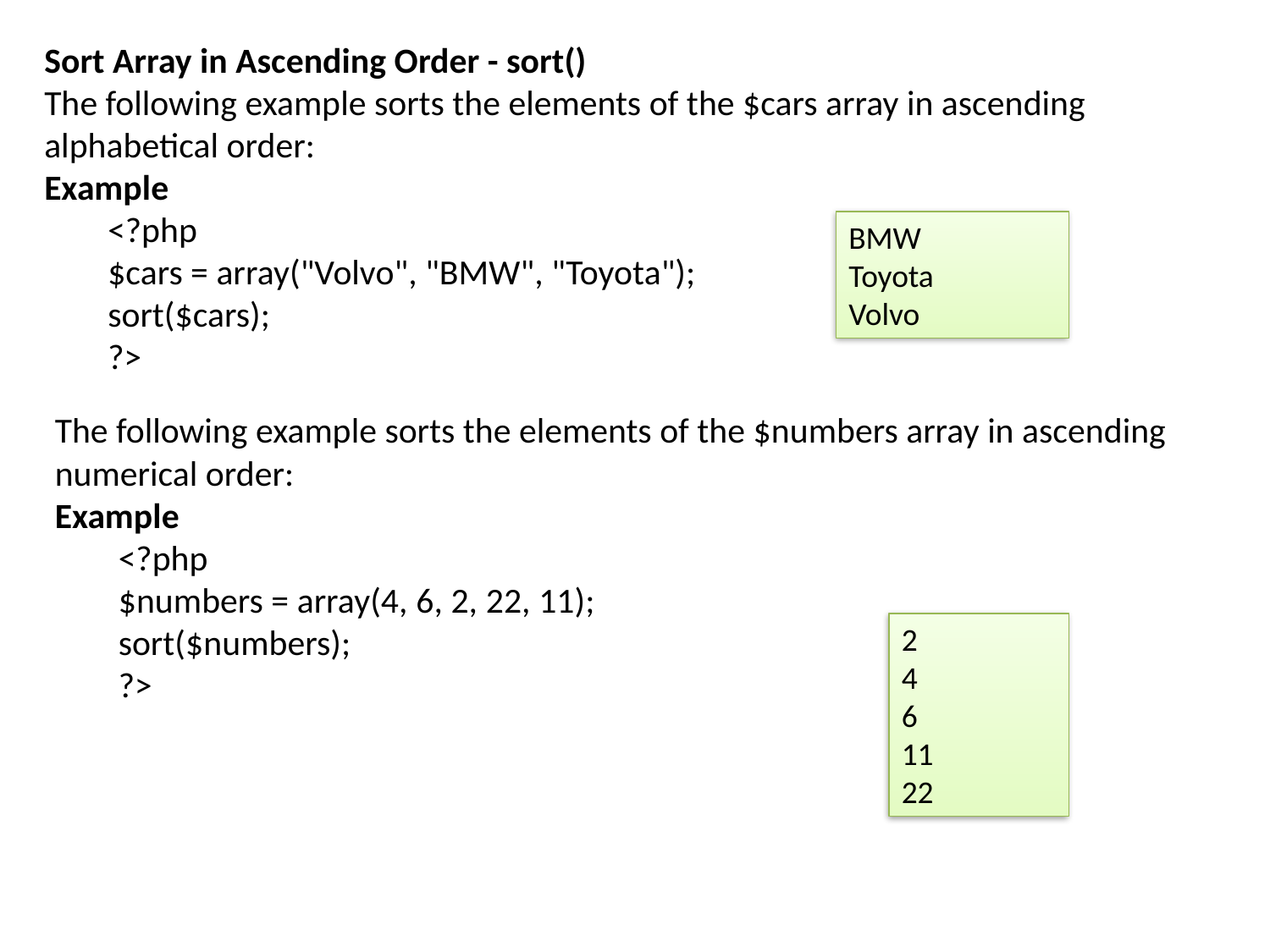

Sort Array in Ascending Order - sort()
The following example sorts the elements of the $cars array in ascending alphabetical order:
Example
<?php
$cars = array("Volvo", "BMW", "Toyota");
sort($cars);
?>
BMW
Toyota
Volvo
The following example sorts the elements of the $numbers array in ascending numerical order:
Example
<?php
$numbers = array(4, 6, 2, 22, 11);
sort($numbers);
?>
2
4
6
11
22